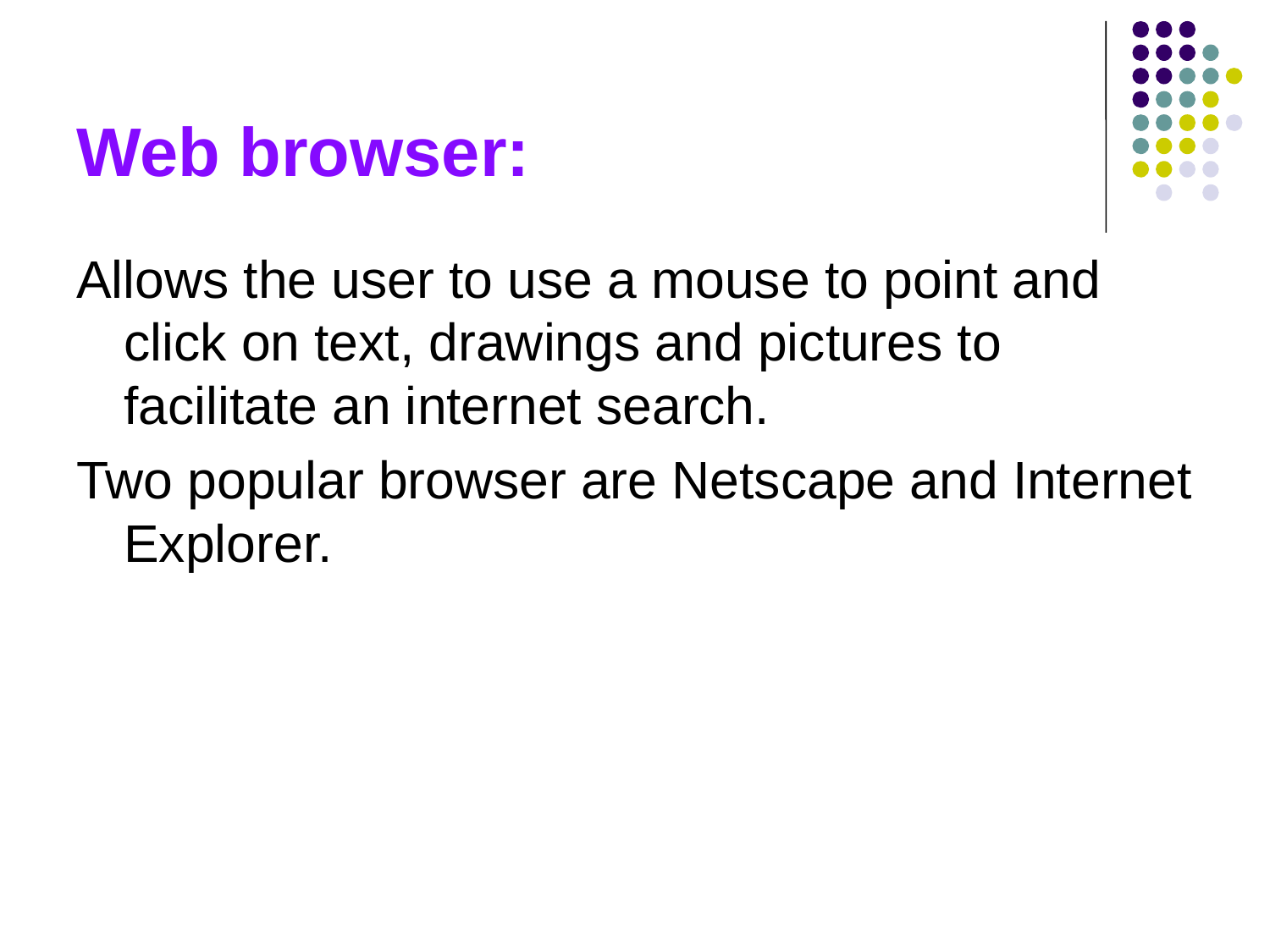

# Web browser:
Allows the user to use a mouse to point and click on text, drawings and pictures to facilitate an internet search.
Two popular browser are Netscape and Internet Explorer.